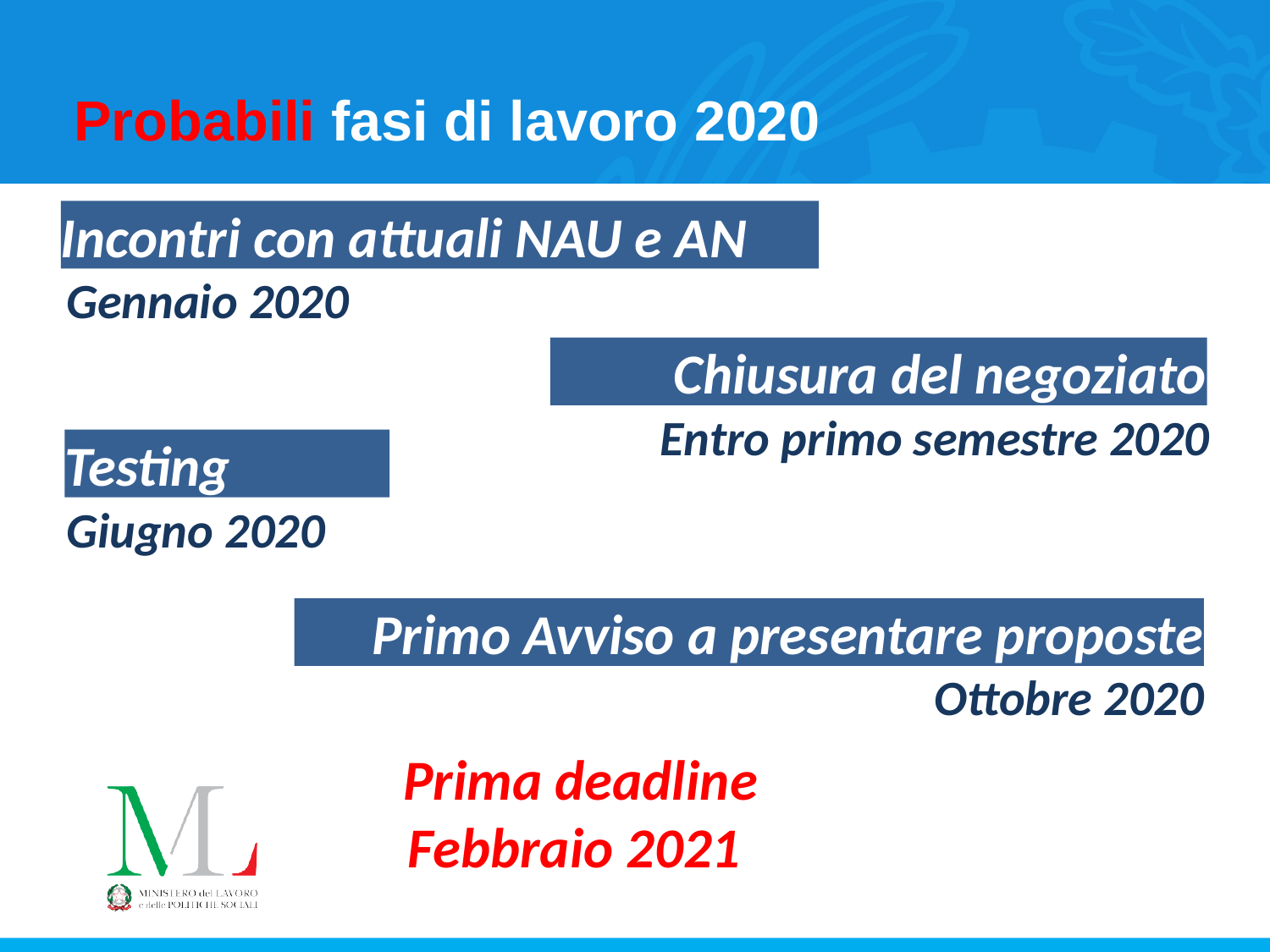

Probabili fasi di lavoro 2020
Incontri con attuali NAU e AN
Gennaio 2020
Chiusura del negoziato
Entro primo semestre 2020
Testing
Giugno 2020
Primo Avviso a presentare proposte
Ottobre 2020
Prima deadline
Febbraio 2021